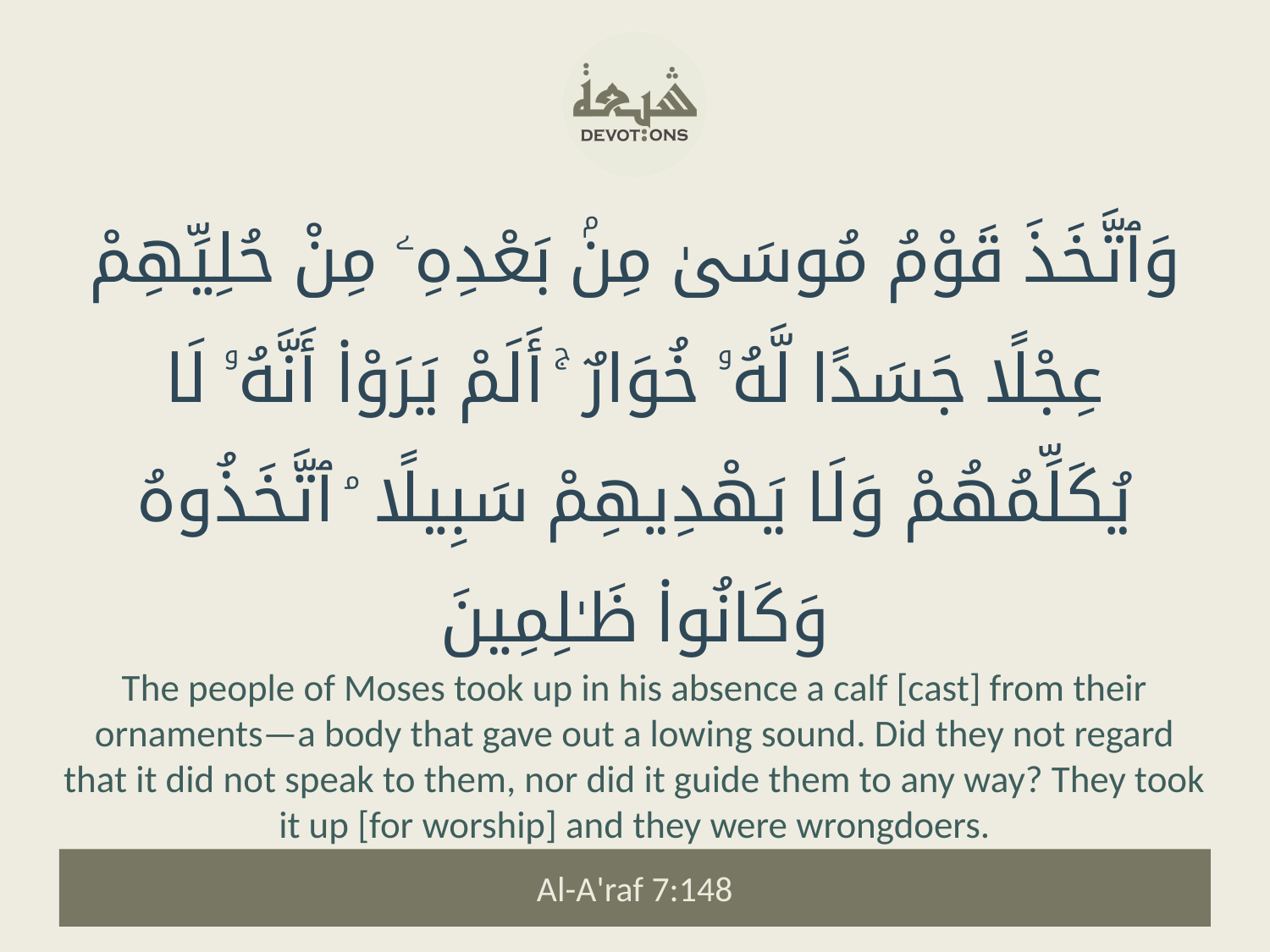

وَٱتَّخَذَ قَوْمُ مُوسَىٰ مِنۢ بَعْدِهِۦ مِنْ حُلِيِّهِمْ عِجْلًا جَسَدًا لَّهُۥ خُوَارٌ ۚ أَلَمْ يَرَوْا۟ أَنَّهُۥ لَا يُكَلِّمُهُمْ وَلَا يَهْدِيهِمْ سَبِيلًا ۘ ٱتَّخَذُوهُ وَكَانُوا۟ ظَـٰلِمِينَ
The people of Moses took up in his absence a calf [cast] from their ornaments—a body that gave out a lowing sound. Did they not regard that it did not speak to them, nor did it guide them to any way? They took it up [for worship] and they were wrongdoers.
Al-A'raf 7:148